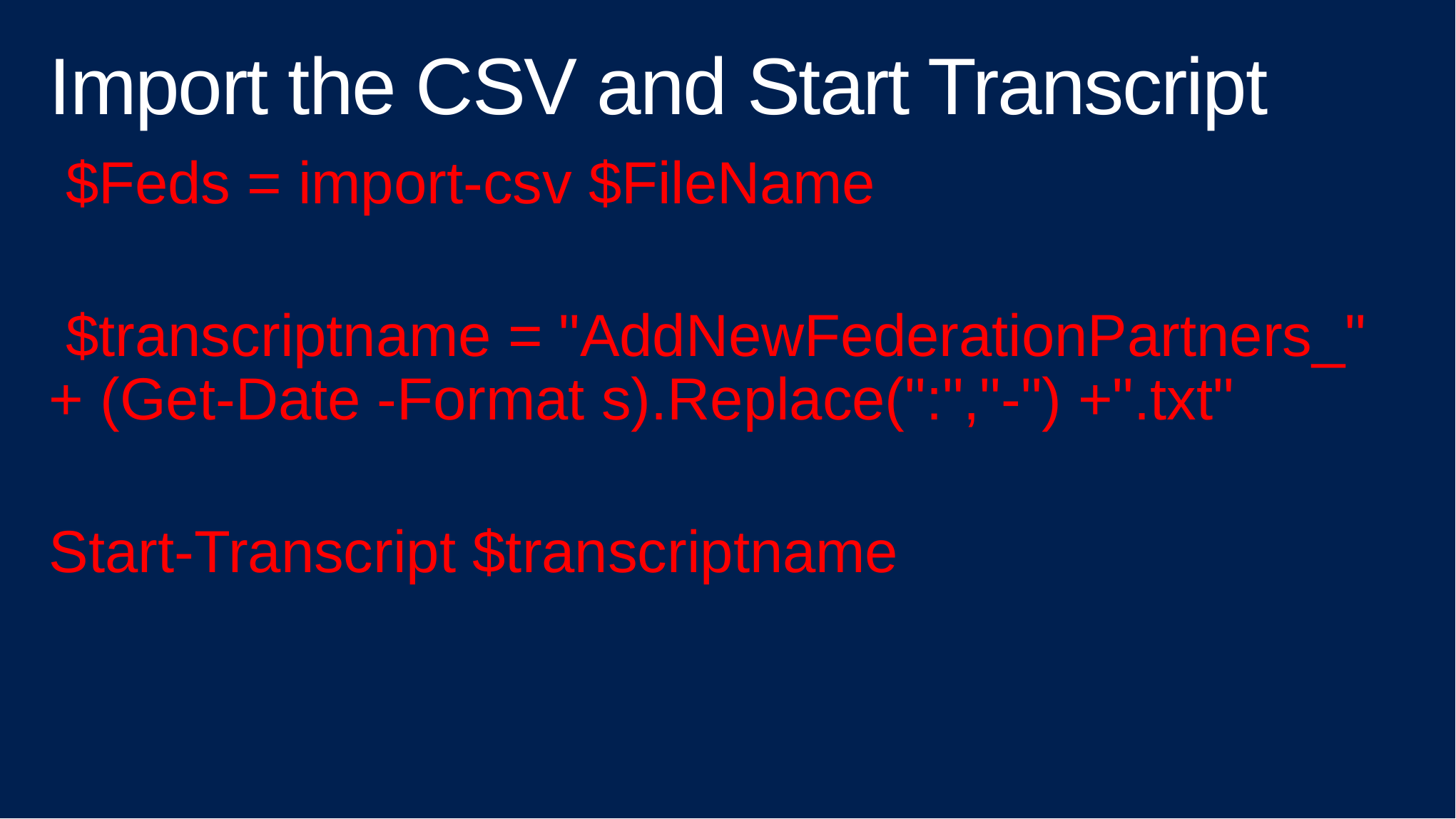

# Import the CSV and Start Transcript
 $Feds = import-csv $FileName

 $transcriptname = "AddNewFederationPartners_" + (Get-Date -Format s).Replace(":","-") +".txt"

Start-Transcript $transcriptname